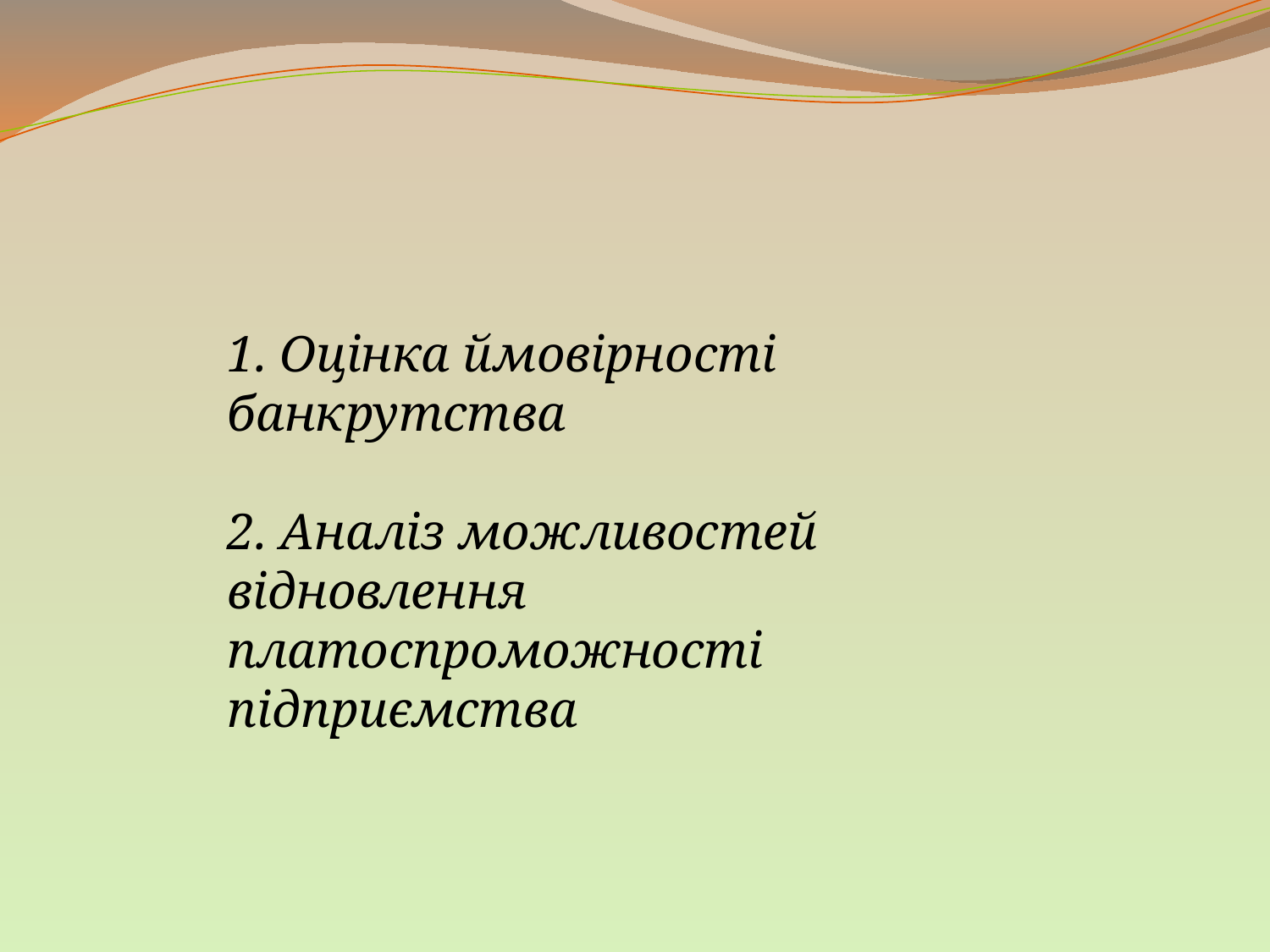

1. Оцінка ймовірності банкрутства

2. Аналіз можливостей відновлення платоспроможності підприємства